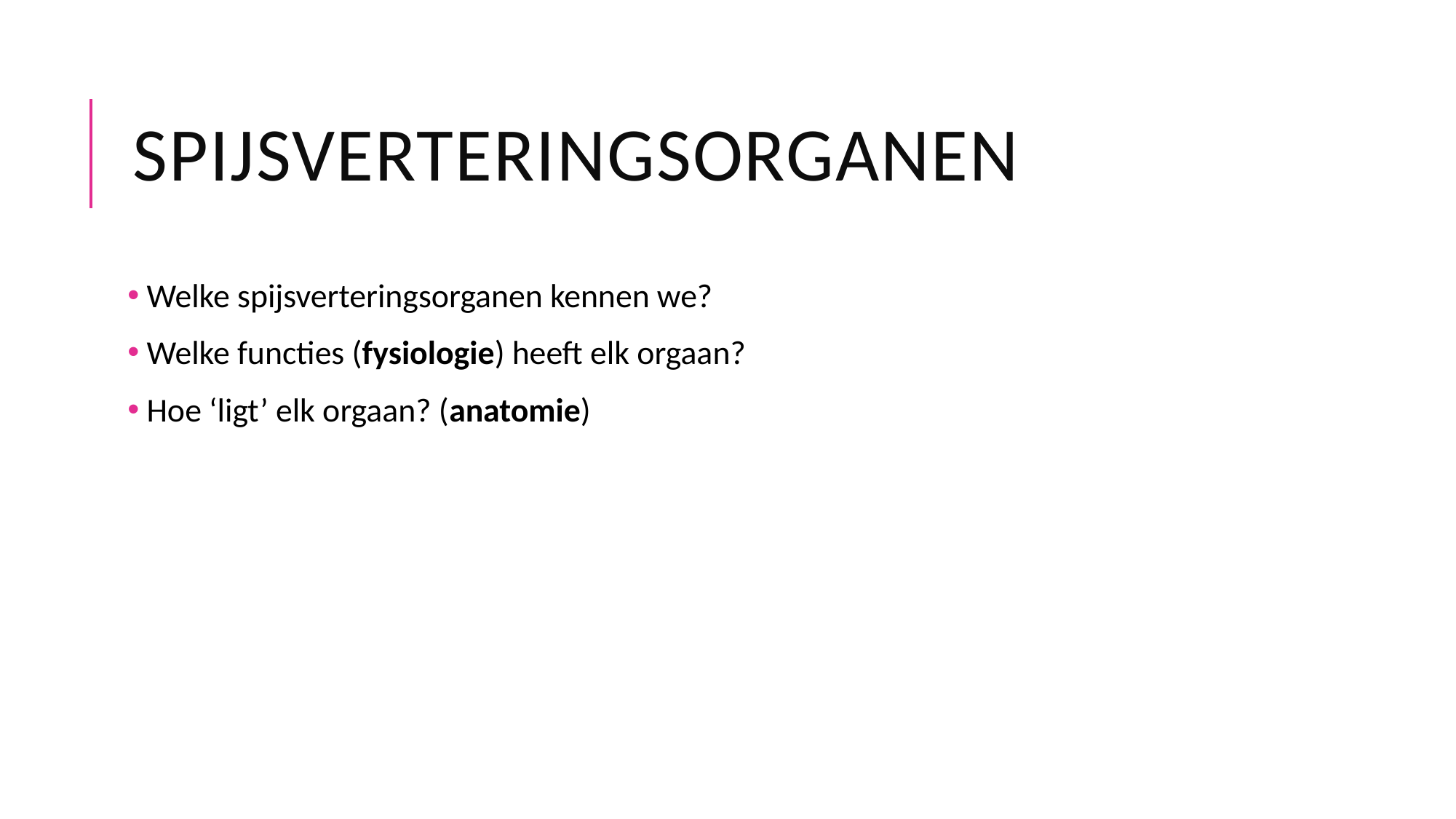

# Spijsverteringsorganen
 Welke spijsverteringsorganen kennen we?
 Welke functies (fysiologie) heeft elk orgaan?
 Hoe ‘ligt’ elk orgaan? (anatomie)